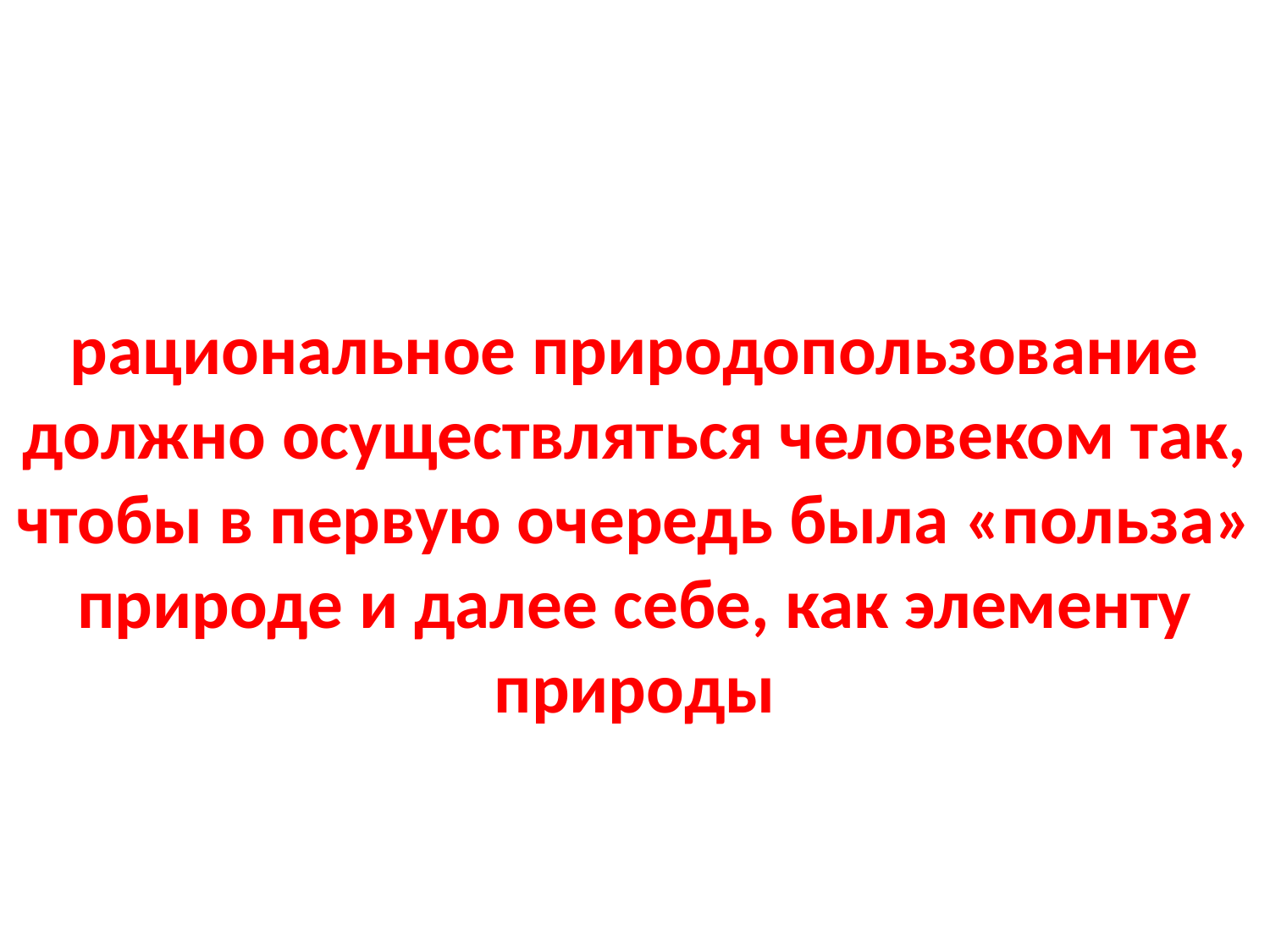

рациональное природопользование должно осуществляться человеком так, чтобы в первую очередь была «польза» природе и далее себе, как элементу природы